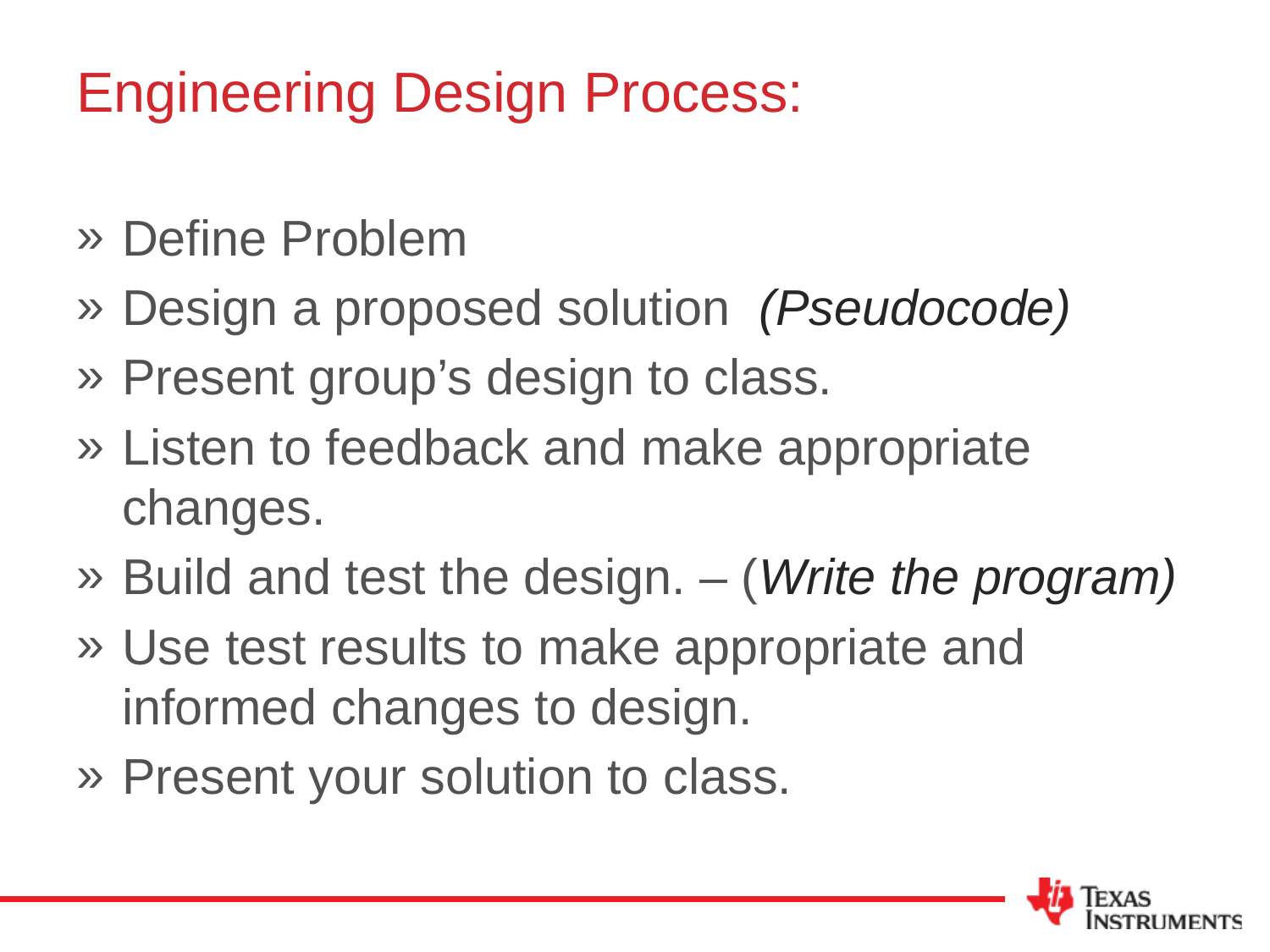

# Engineering Design Process:
Define Problem
Design a proposed solution  (Pseudocode)
Present group’s design to class.
Listen to feedback and make appropriate changes.
Build and test the design. – (Write the program)
Use test results to make appropriate and informed changes to design.
Present your solution to class.